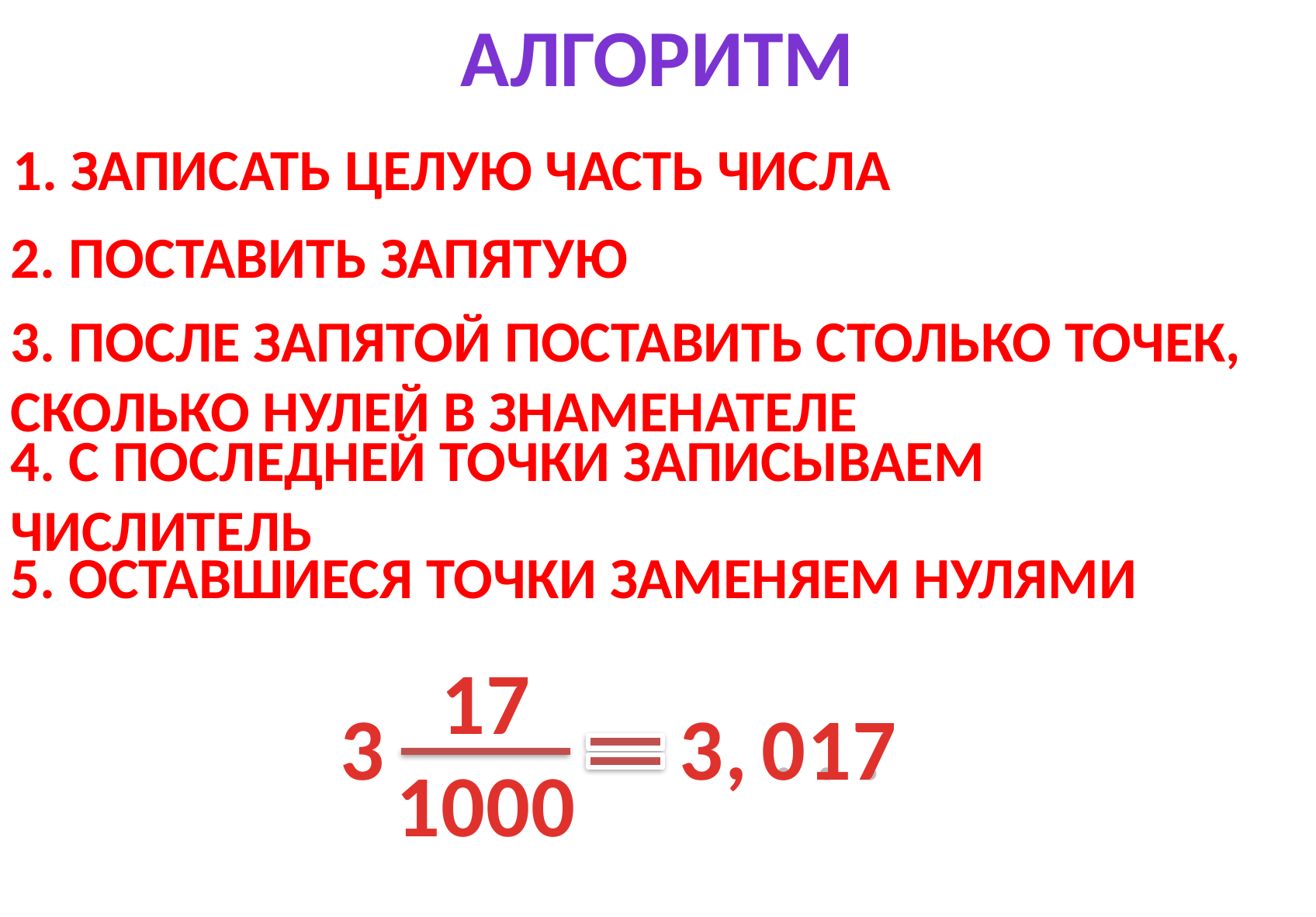

АЛГОРИТМ
# 1. ЗАПИСАТЬ ЦЕЛУЮ ЧАСТЬ ЧИСЛА
2. ПОСТАВИТЬ ЗАПЯТУЮ
3. ПОСЛЕ ЗАПЯТОЙ ПОСТАВИТЬ СТОЛЬКО ТОЧЕК, СКОЛЬКО НУЛЕЙ В ЗНАМЕНАТЕЛЕ
4. С ПОСЛЕДНЕЙ ТОЧКИ ЗАПИСЫВАЕМ ЧИСЛИТЕЛЬ
5. ОСТАВШИЕСЯ ТОЧКИ ЗАМЕНЯЕМ НУЛЯМИ
17
3
1000
3
,
0
. . .
17